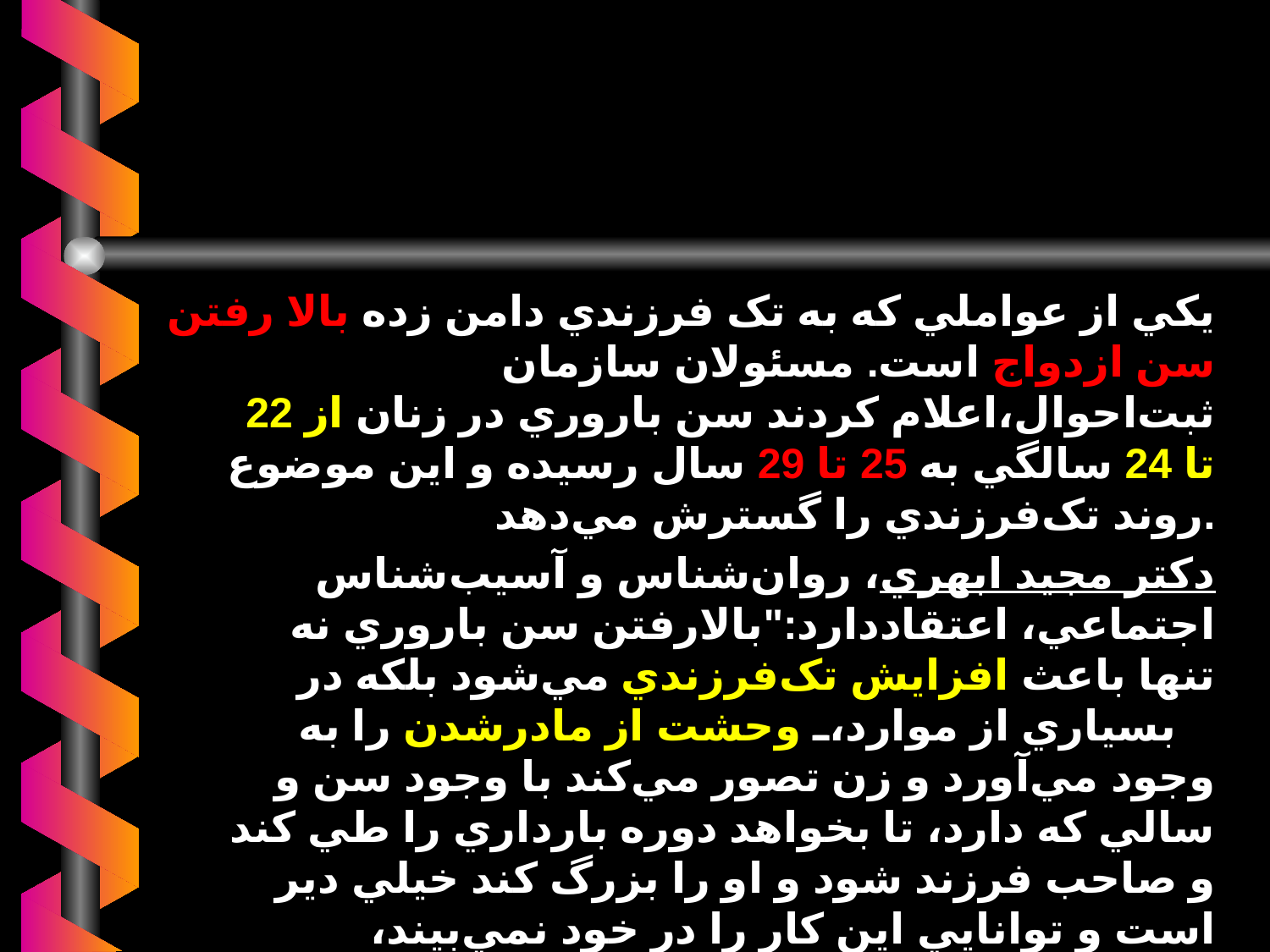

يکي از عواملي که به تک فرزندي دامن زده بالا رفتن سن ازدواج است. مسئولان سازمان ثبت‌احوال،اعلام کردند سن باروري در زنان از 22 تا 24 سالگي به 25 تا 29 سال رسيده و اين موضوع روند تک‌فرزندي را گسترش مي‌دهد.
دکتر مجيد ابهري، روان‌شناس و آسيب‌شناس اجتماعي، اعتقاددارد:"بالارفتن سن باروري نه تنها باعث افزايش تک‌فرزندي مي‌شود بلکه در بسياري از موارد، وحشت از مادرشدن را به وجود مي‌آورد و زن تصور مي‌کند با وجود سن و سالي که دارد، تا بخواهد دوره بارداري را طي کند و صاحب فرزند شود و او را بزرگ کند خيلي دير است و توانايي‌ اين کار را در خود نمي‌بيند، بنابراين قيد بچه‌دار شدن را مي‌زند".البته اگر چه بالا رفتن سن باروري مي‌تواند عاملي براي کاهش مواليد باشد ولي نمي‌توان آن را علت شيوع تک‌فرزندي دانست.